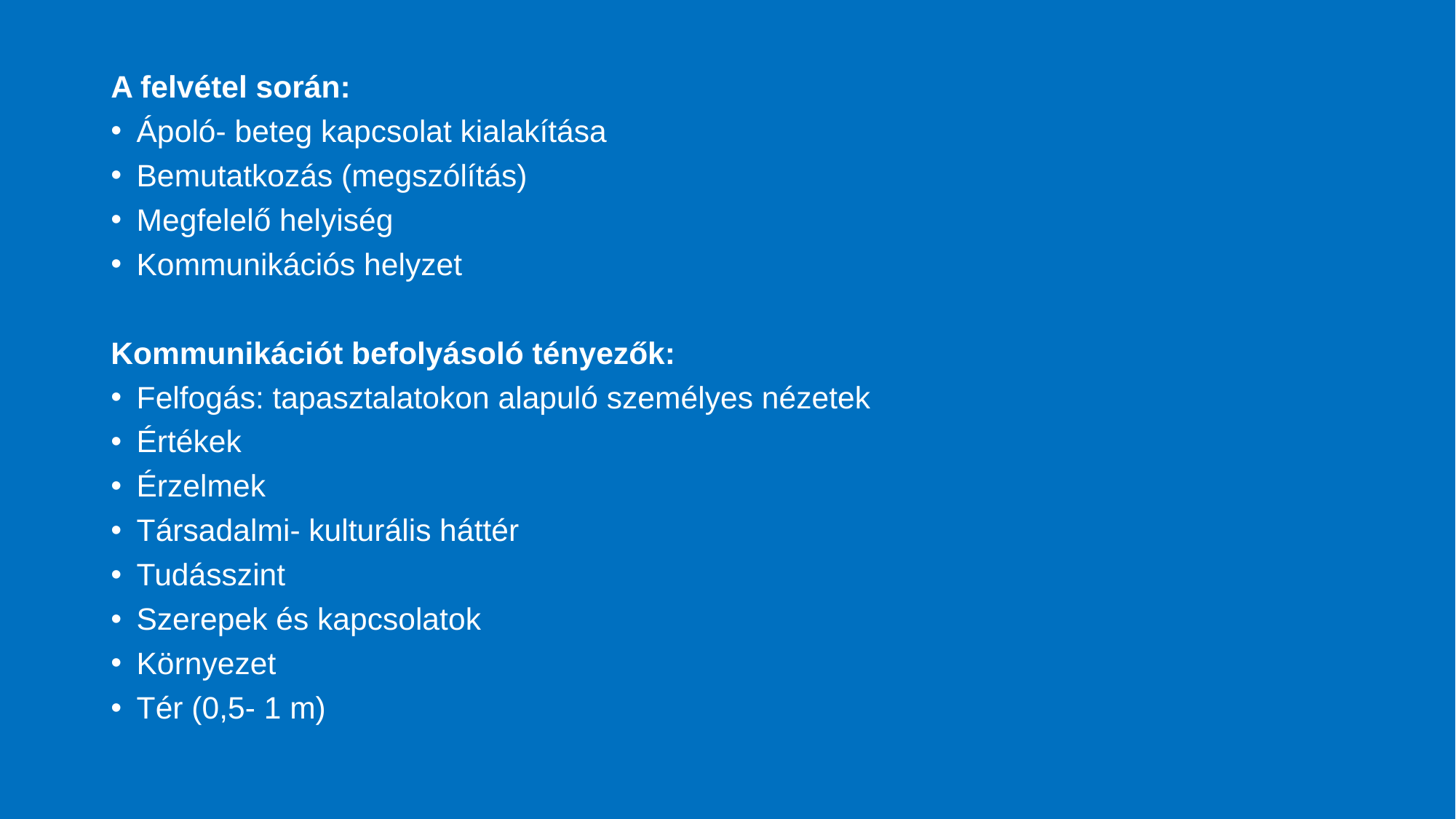

A felvétel során:
Ápoló- beteg kapcsolat kialakítása
Bemutatkozás (megszólítás)
Megfelelő helyiség
Kommunikációs helyzet

Kommunikációt befolyásoló tényezők:
Felfogás: tapasztalatokon alapuló személyes nézetek
Értékek
Érzelmek
Társadalmi- kulturális háttér
Tudásszint
Szerepek és kapcsolatok
Környezet
Tér (0,5- 1 m)